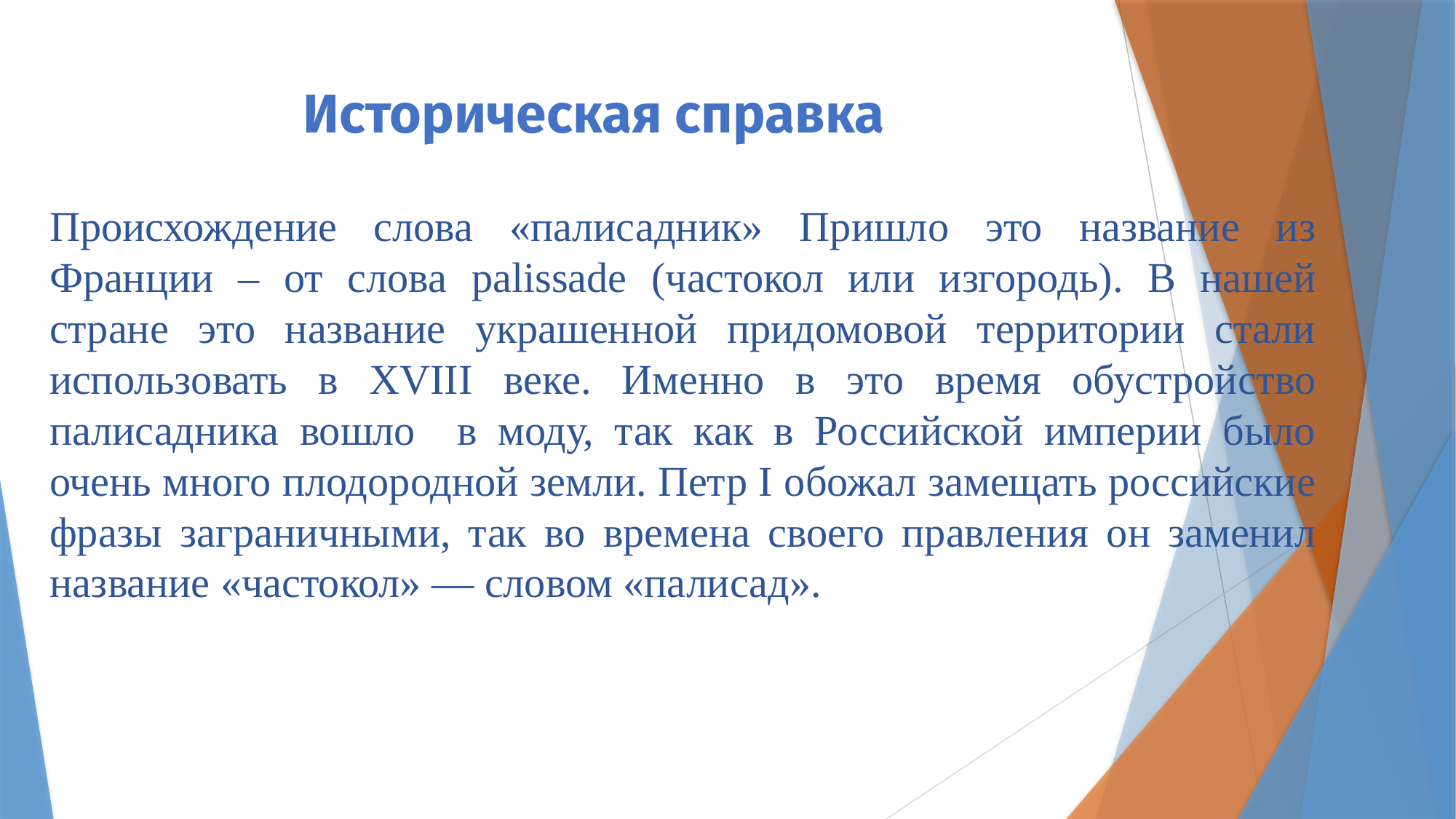

# Историческая справка
Происхождение слова «палисадник» Пришло это название из Франции – от слова palissade (частокол или изгородь). В нашей стране это название украшенной придомовой территории стали использовать в XVIII веке. Именно в это время обустройство палисадника вошло  в моду, так как в Российской империи было очень много плодородной земли. Петр I обожал замещать российские фразы заграничными, так во времена своего правления он заменил название «частокол» — словом «палисад».